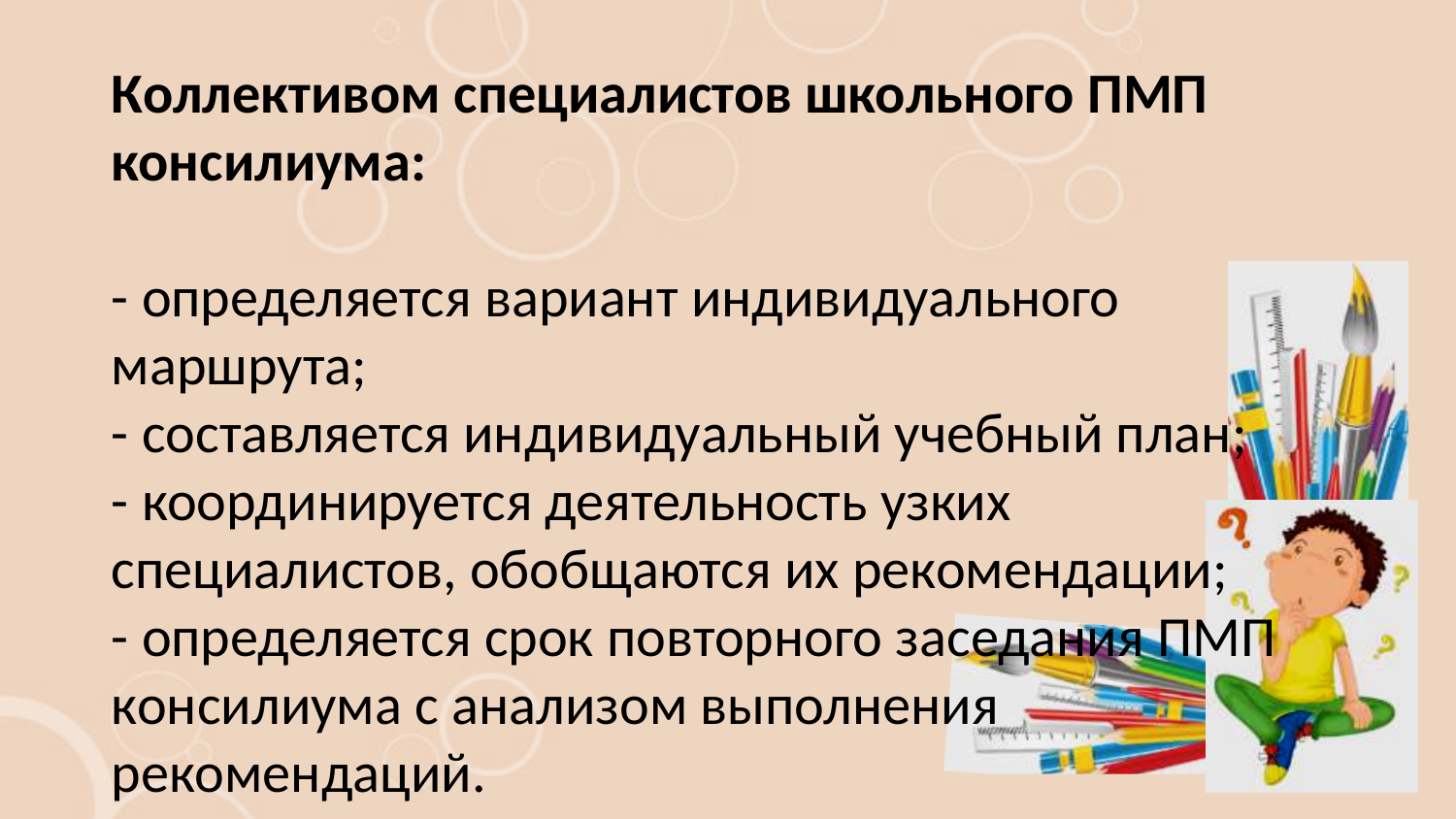

Коллективом специалистов школьного ПМП консилиума:

- определяется вариант индивидуального маршрута;
- составляется индивидуальный учебный план;
- координируется деятельность узких специалистов, обобщаются их рекомендации;
- определяется срок повторного заседания ПМП консилиума с анализом выполнения рекомендаций.